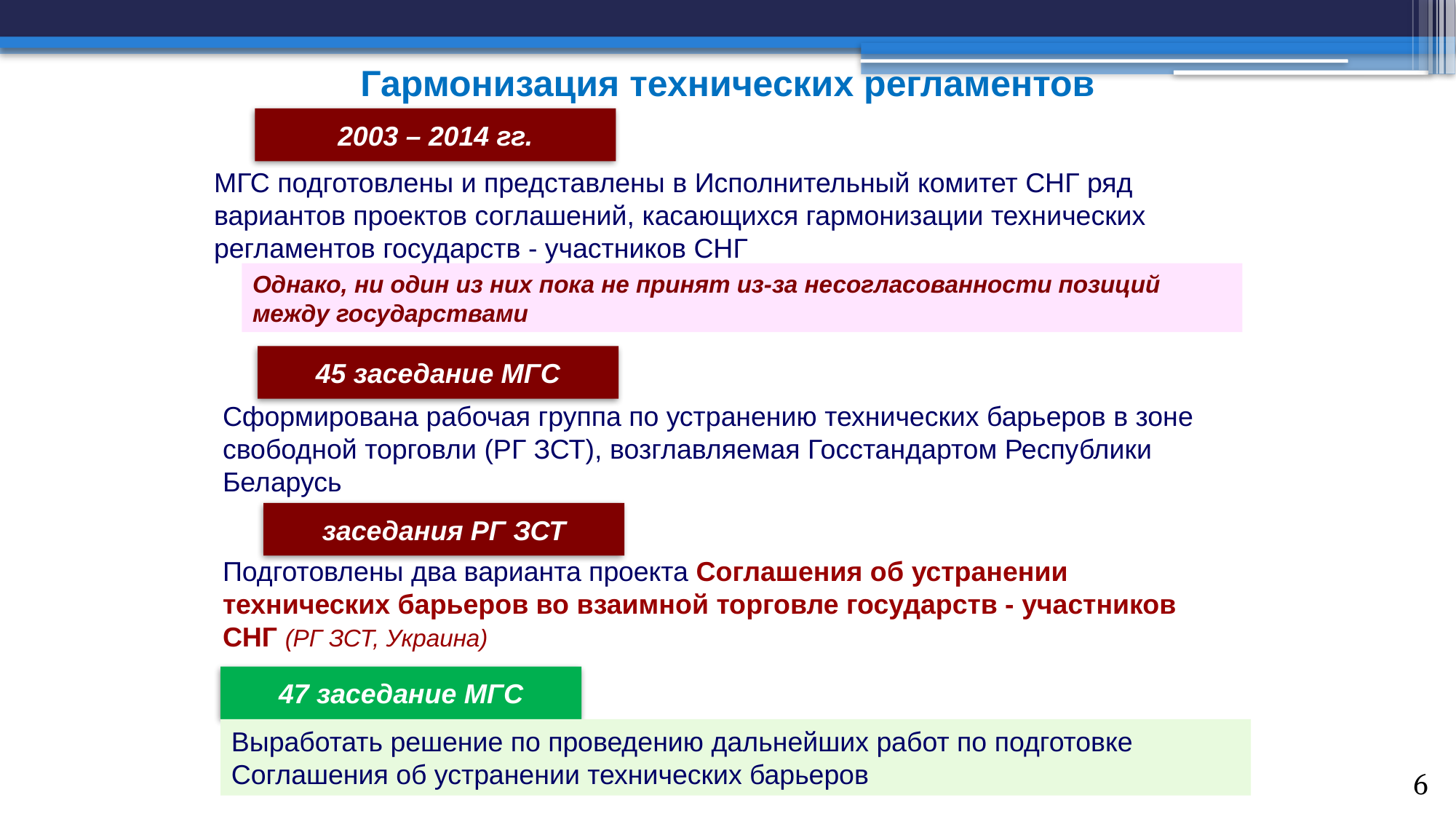

Гармонизация технических регламентов
2003 – 2014 гг.
МГС подготовлены и представлены в Исполнительный комитет СНГ ряд вариантов проектов соглашений, касающихся гармонизации технических регламентов государств - участников СНГ
Однако, ни один из них пока не принят из-за несогласованности позиций между государствами
45 заседание МГС
Сформирована рабочая группа по устранению технических барьеров в зоне свободной торговли (РГ ЗСТ), возглавляемая Госстандартом Республики Беларусь
заседания РГ ЗСТ
Подготовлены два варианта проекта Соглашения об устранении технических барьеров во взаимной торговле государств - участников СНГ (РГ ЗСТ, Украина)
47 заседание МГС
Выработать решение по проведению дальнейших работ по подготовке Соглашения об устранении технических барьеров
6